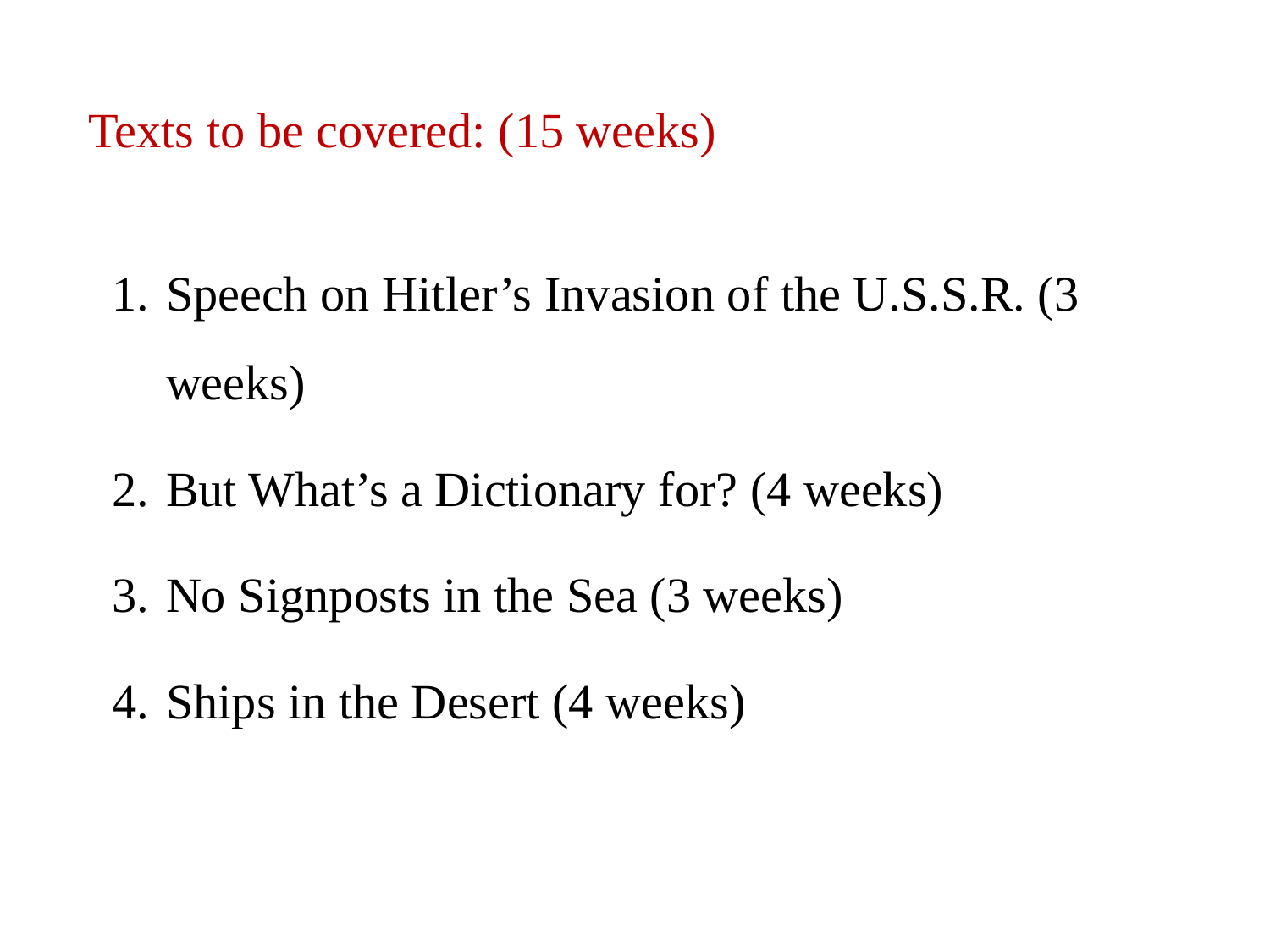

# Texts to be covered: (15 weeks)
Speech on Hitler’s Invasion of the U.S.S.R. (3 weeks)
But What’s a Dictionary for? (4 weeks)
No Signposts in the Sea (3 weeks)
Ships in the Desert (4 weeks)